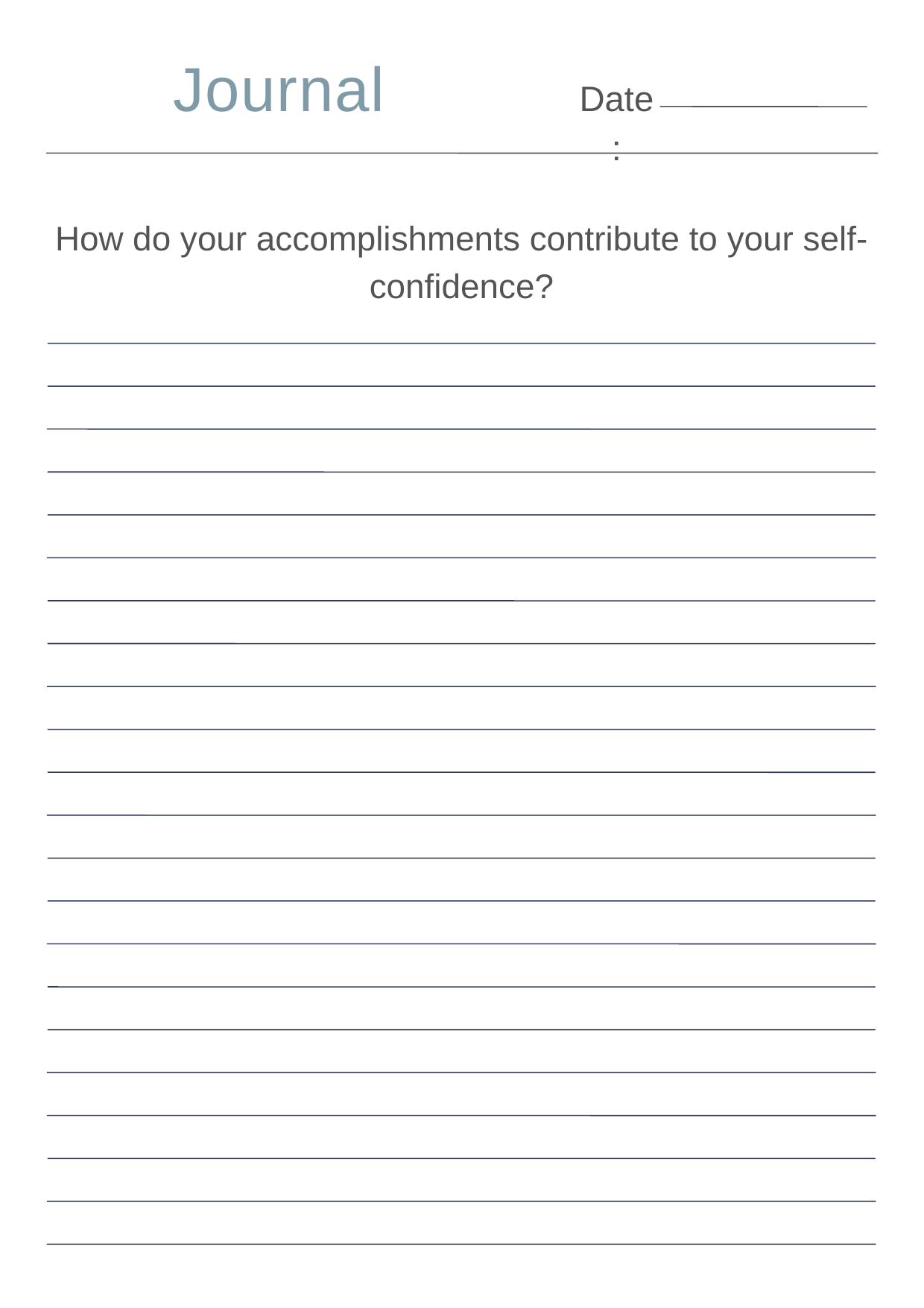

Journal
Date:

How do your accomplishments contribute to your self-confidence?